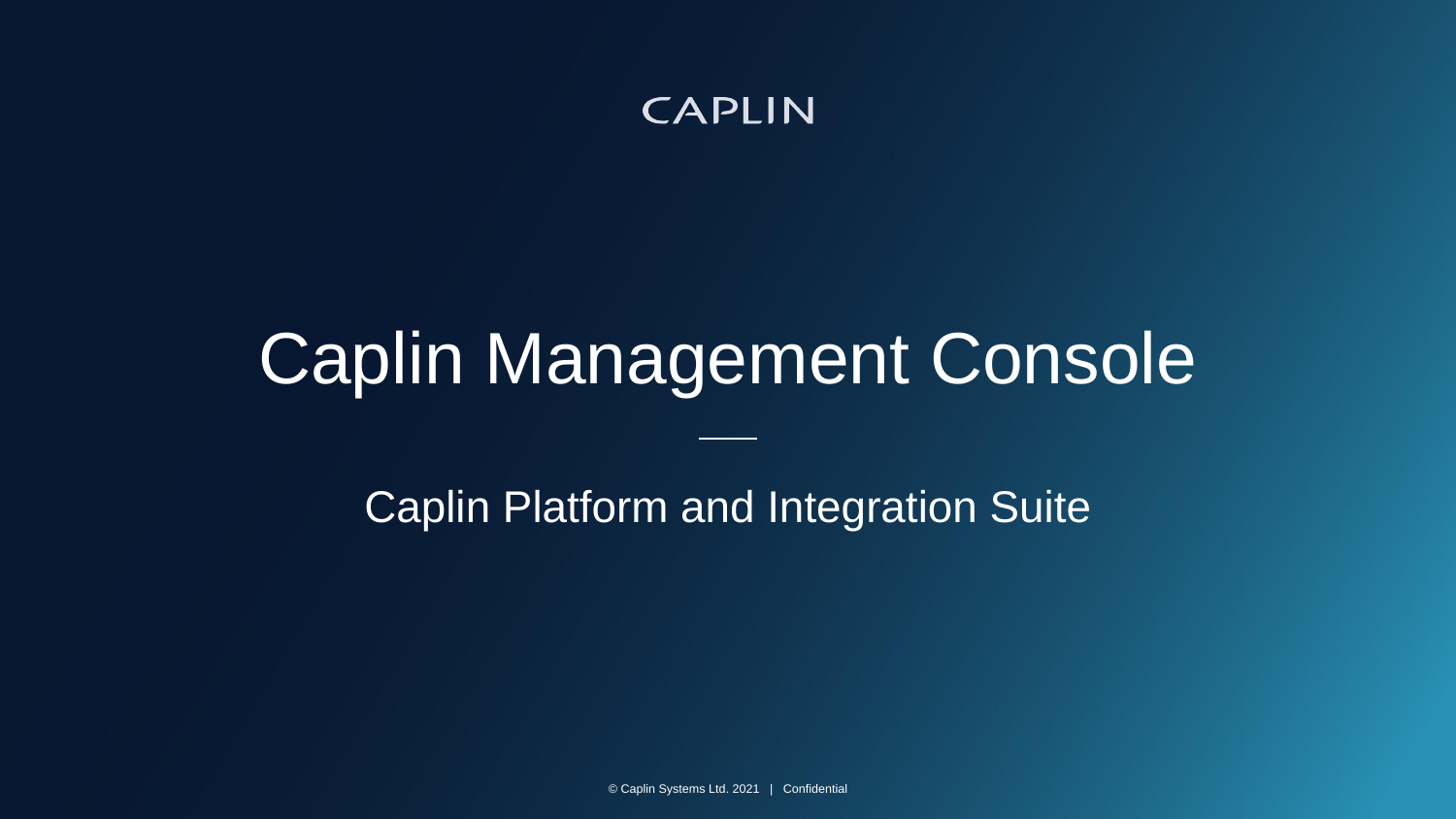

# Caplin Management Console
Caplin Platform and Integration Suite